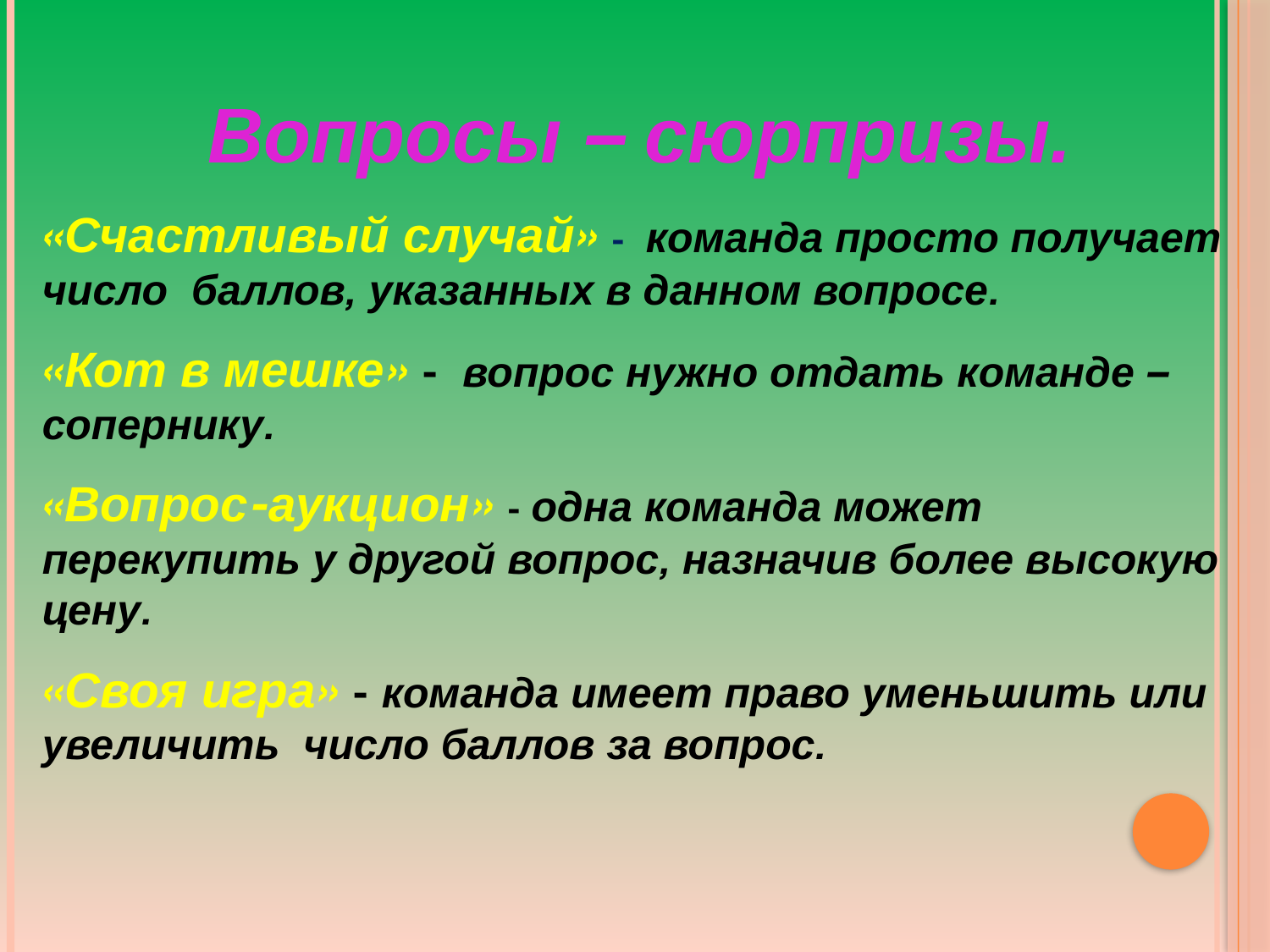

Вопросы – сюрпризы.
«Счастливый случай» -  команда просто получает число  баллов, указанных в данном вопросе.
«Кот в мешке» -  вопрос нужно отдать команде – сопернику.
«Вопрос-аукцион» - одна команда может перекупить у другой вопрос, назначив более высокую цену.
«Своя игра» - команда имеет право уменьшить или увеличить  число баллов за вопрос.